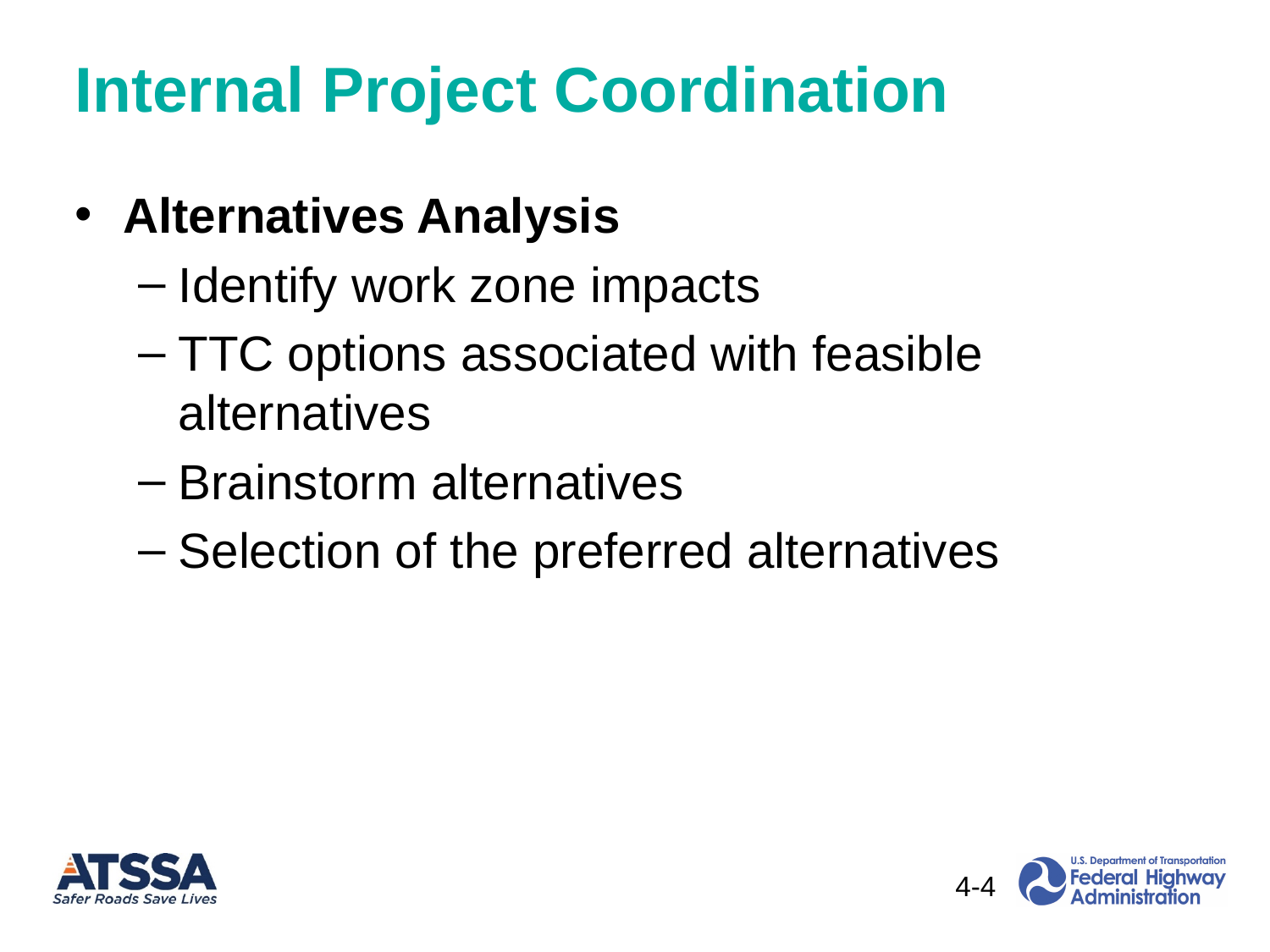

# Internal Project Coordination
Alternatives Analysis
Identify work zone impacts
TTC options associated with feasible alternatives
Brainstorm alternatives
Selection of the preferred alternatives